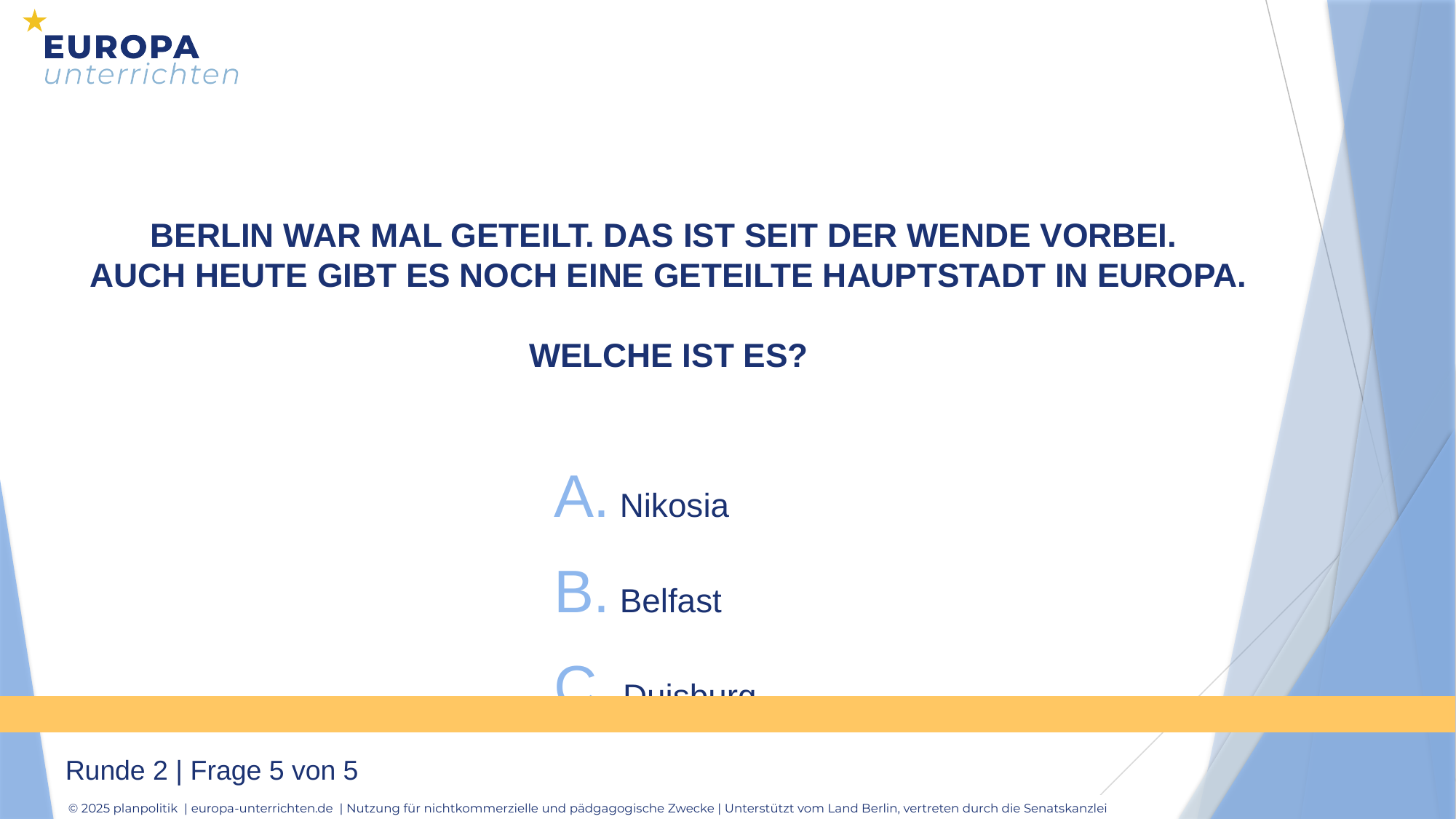

BERLIN WAR MAL GETEILT. DAS IST SEIT DER WENDE VORBEI.
AUCH HEUTE GIBT ES NOCH EINE GETEILTE HAUPTSTADT IN EUROPA.
WELCHE IST ES?

 Nikosia
 Belfast
 Duisburg

Runde 2 | Frage 5 von 5